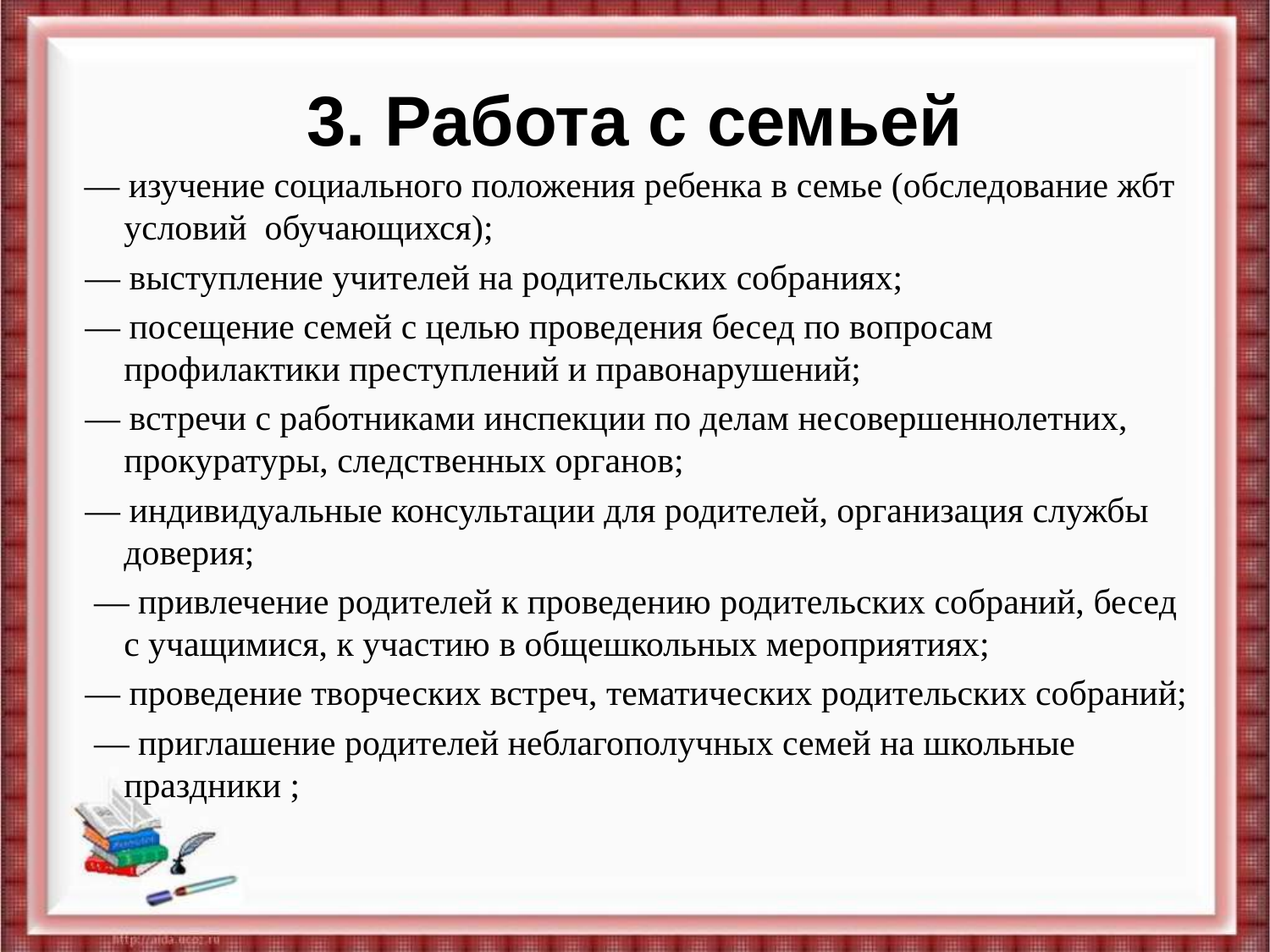

# 3. Работа с семьей
 — изучение социального положения ребенка в семье (обследование жбт условий  обучающихся);
 — выступление учителей на родительских собраниях;
 — посещение семей с целью проведения бесед по вопросам профилактики преступлений и правонарушений;
 — встречи с работниками инспекции по делам несовершеннолетних, прокуратуры, следственных органов;
 — индивидуальные консультации для родителей, организация службы доверия;
  — привлечение родителей к проведению родительских собраний, бесед с учащимися, к участию в общешкольных мероприятиях;
 — проведение творческих встреч, тематических родительских собраний;
  — приглашение родителей неблагополучных семей на школьные праздники ;